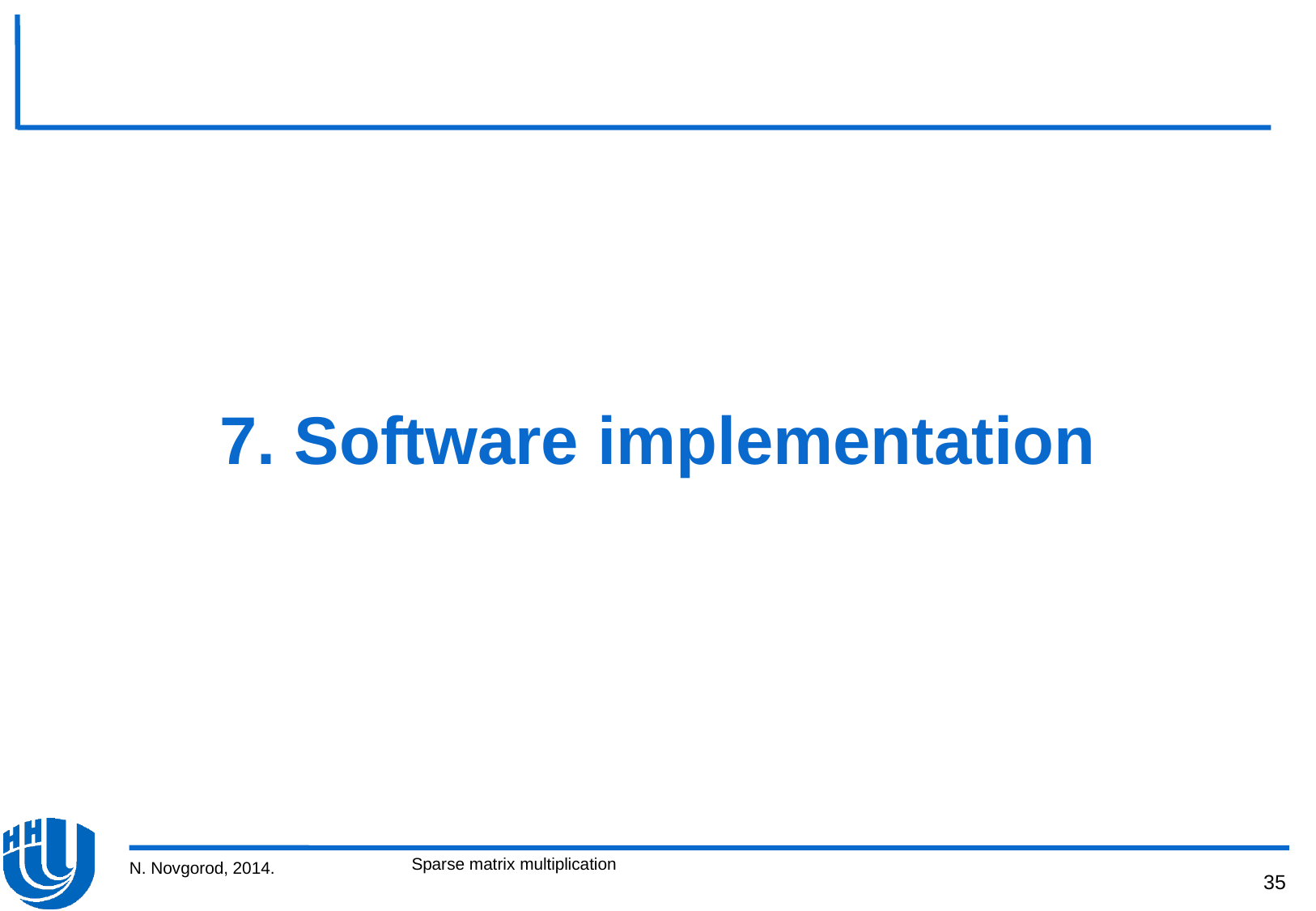

7. Software implementation
Sparse matrix multiplication
N. Novgorod, 2014.
35